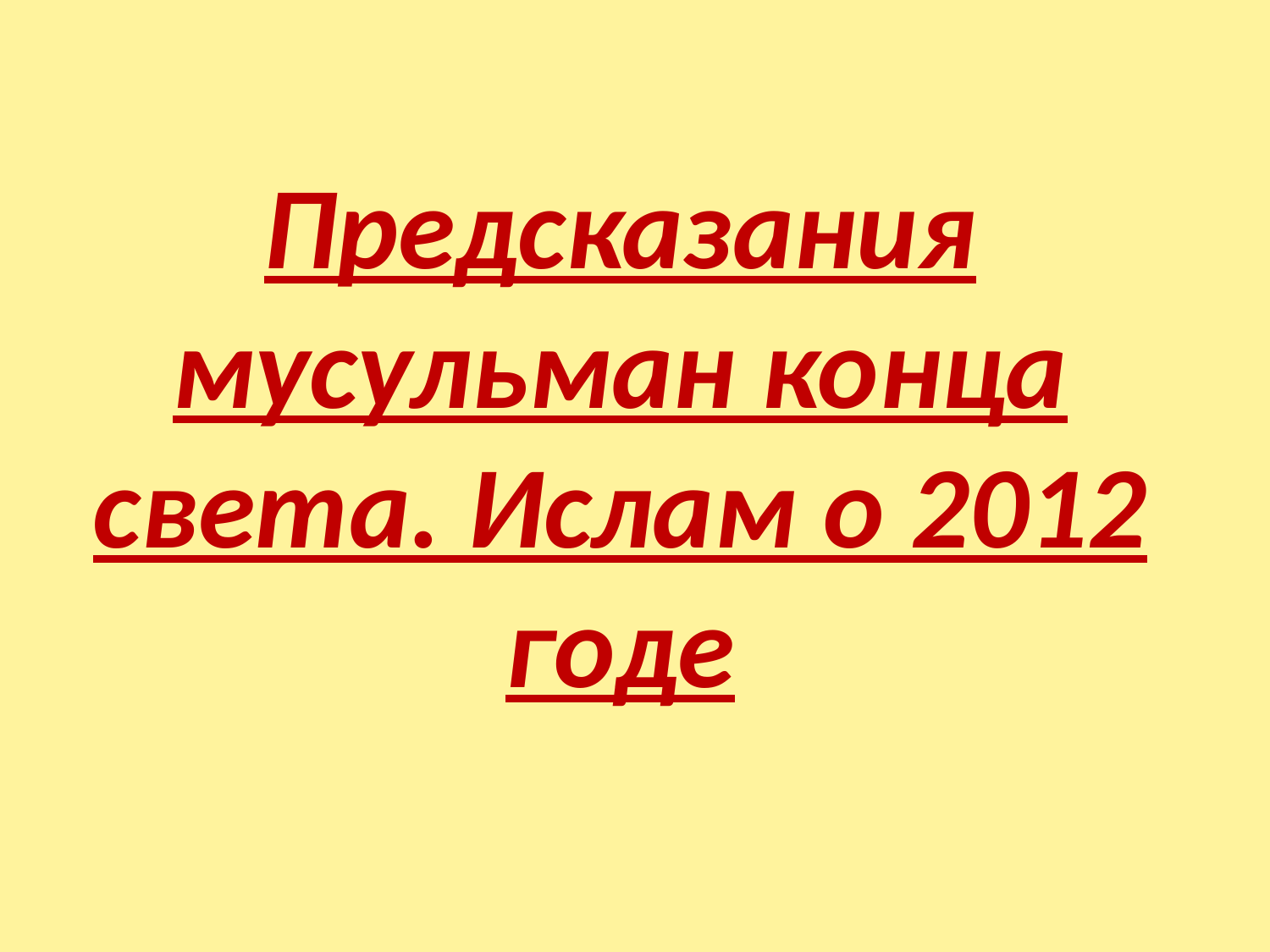

Предсказания мусульман конца света. Ислам о 2012 годе